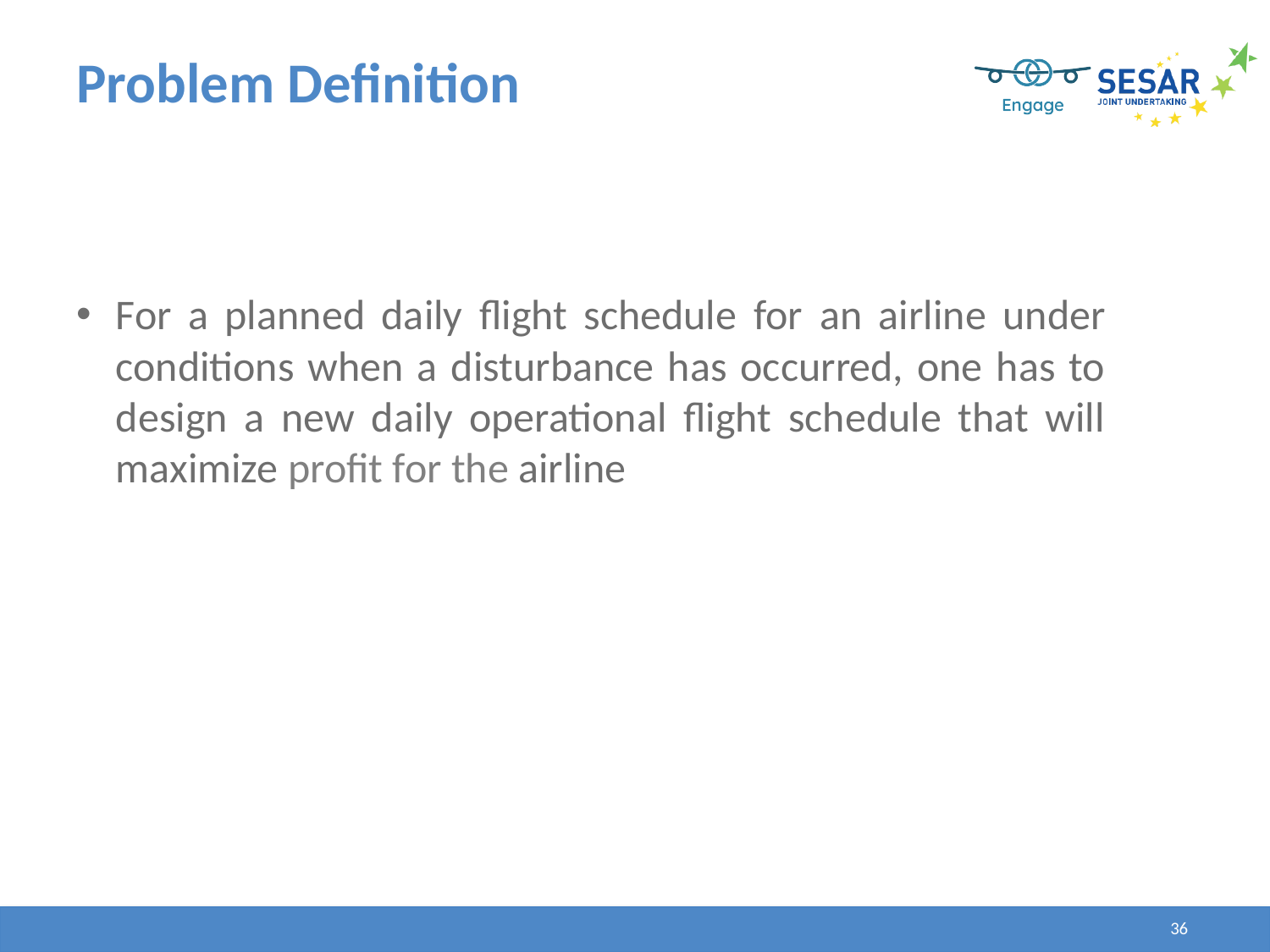

# Problem Definition

For a planned daily flight schedule for an airline under conditions when a disturbance has occurred, one has to design a new daily operational flight schedule that will maximize profit for the airline

36